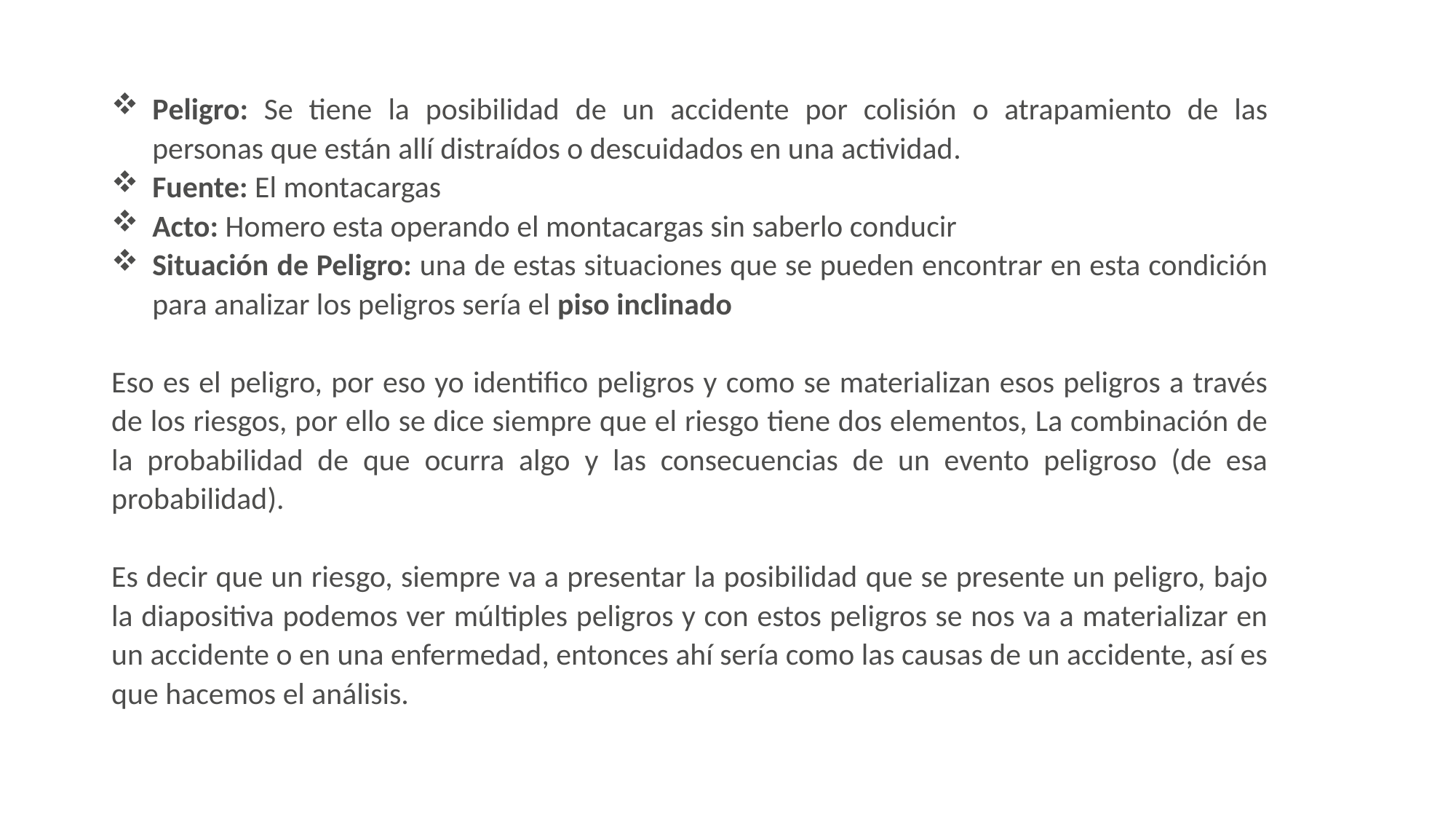

Peligro: Se tiene la posibilidad de un accidente por colisión o atrapamiento de las personas que están allí distraídos o descuidados en una actividad.
Fuente: El montacargas
Acto: Homero esta operando el montacargas sin saberlo conducir
Situación de Peligro: una de estas situaciones que se pueden encontrar en esta condición para analizar los peligros sería el piso inclinado

Eso es el peligro, por eso yo identifico peligros y como se materializan esos peligros a través de los riesgos, por ello se dice siempre que el riesgo tiene dos elementos, La combinación de la probabilidad de que ocurra algo y las consecuencias de un evento peligroso (de esa probabilidad).

Es decir que un riesgo, siempre va a presentar la posibilidad que se presente un peligro, bajo la diapositiva podemos ver múltiples peligros y con estos peligros se nos va a materializar en un accidente o en una enfermedad, entonces ahí sería como las causas de un accidente, así es que hacemos el análisis.